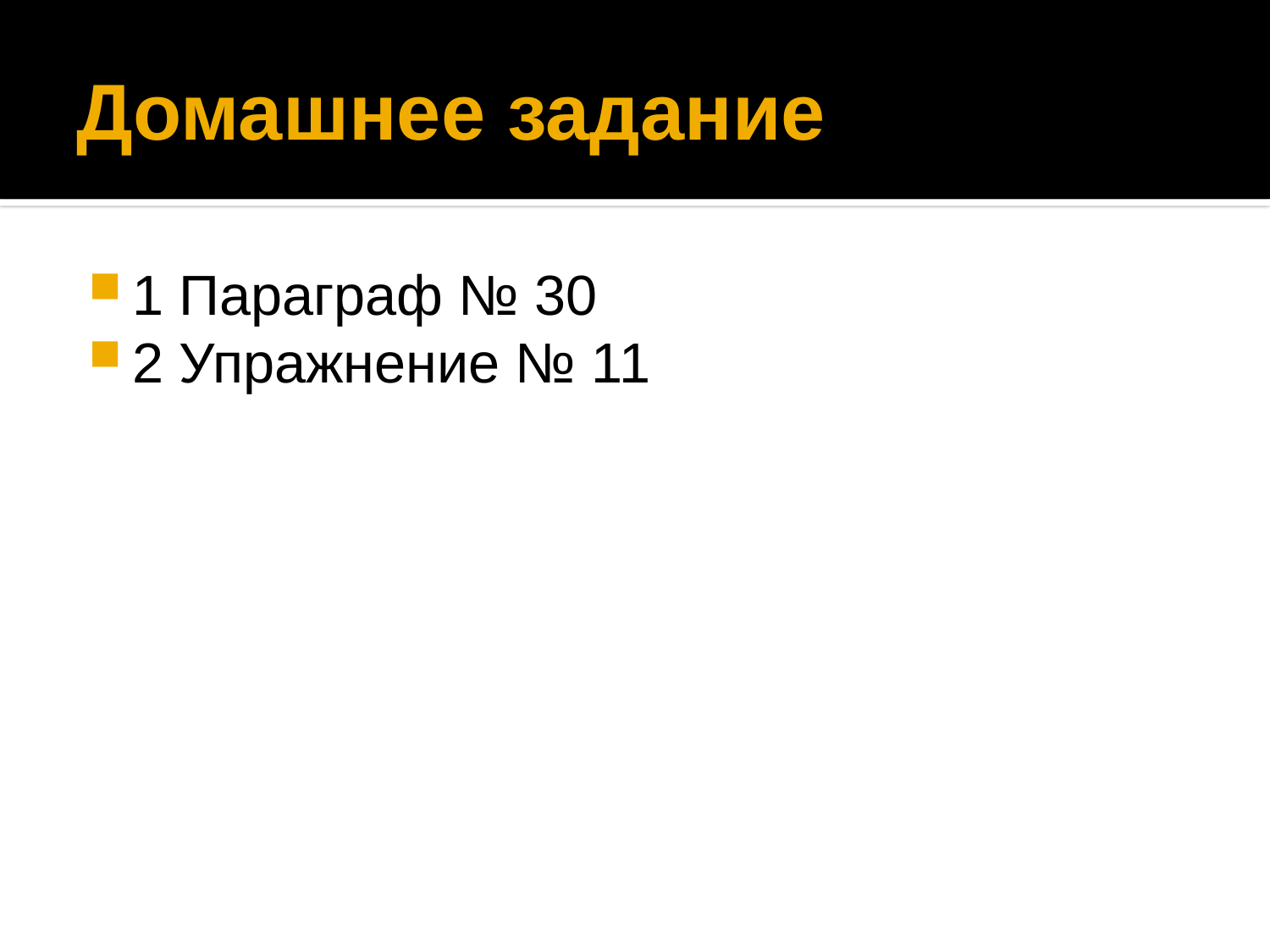

# Домашнее задание
1 Параграф № 30
2 Упражнение № 11